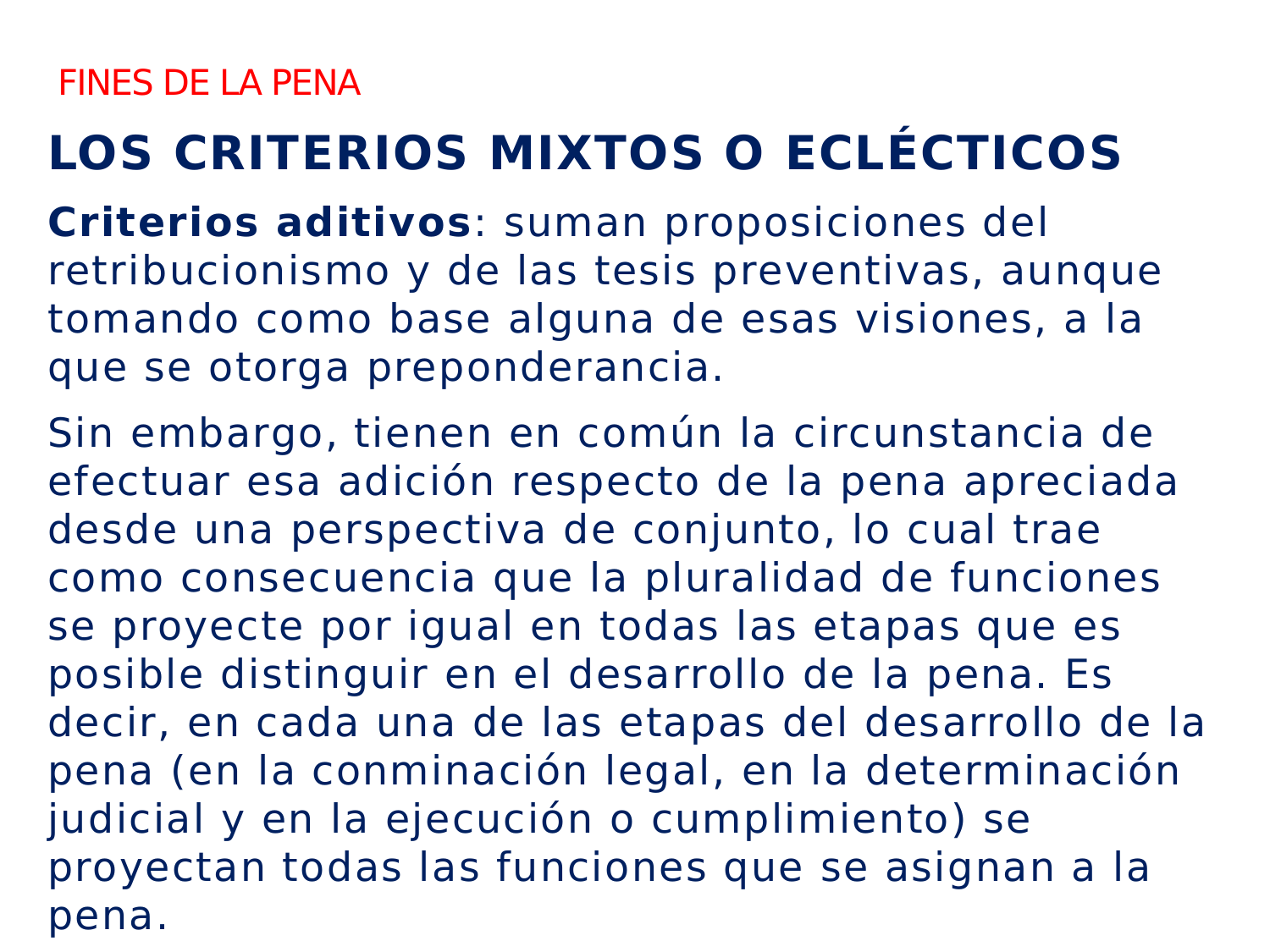

# FINES DE LA pena
Los criterios mixtos o eclécticos
Criterios aditivos: suman proposiciones del retribucionismo y de las tesis preventivas, aunque tomando como base alguna de esas visiones, a la que se otorga preponderancia.
Sin embargo, tienen en común la circunstancia de efectuar esa adición respecto de la pena apreciada desde una perspectiva de conjunto, lo cual trae como consecuencia que la pluralidad de funciones se proyecte por igual en todas las etapas que es posible distinguir en el desarrollo de la pena. Es decir, en cada una de las etapas del desarrollo de la pena (en la conminación legal, en la determinación judicial y en la ejecución o cumplimiento) se proyectan todas las funciones que se asignan a la pena.

31
Sebastian Valenzuela A. /El Salvador /Marzo 2013